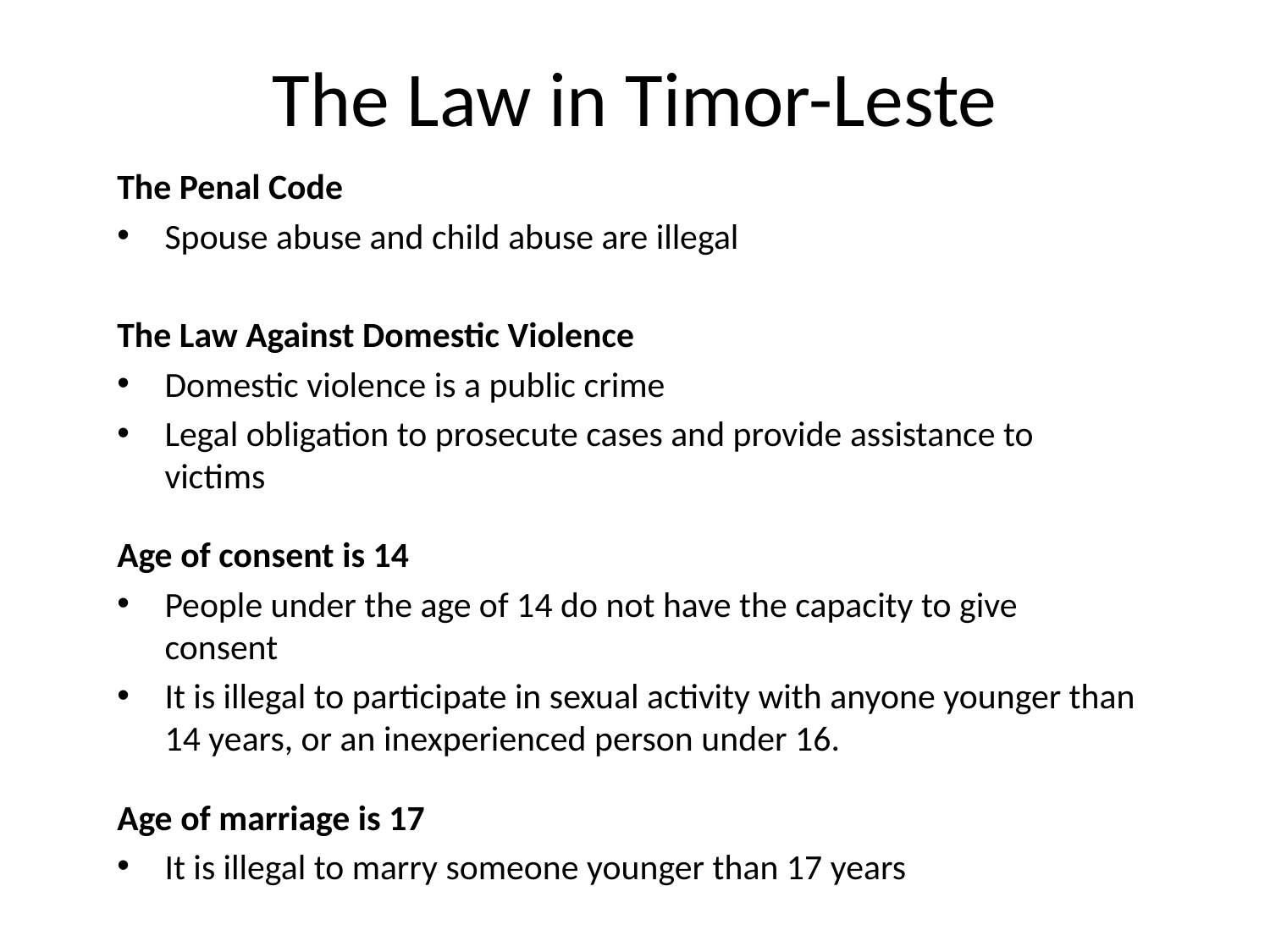

# The Law in Timor-Leste
The Penal Code
Spouse abuse and child abuse are illegal

The Law Against Domestic Violence
Domestic violence is a public crime
Legal obligation to prosecute cases and provide assistance to victims

Age of consent is 14
People under the age of 14 do not have the capacity to give consent
It is illegal to participate in sexual activity with anyone younger than 14 years, or an inexperienced person under 16.

Age of marriage is 17
It is illegal to marry someone younger than 17 years